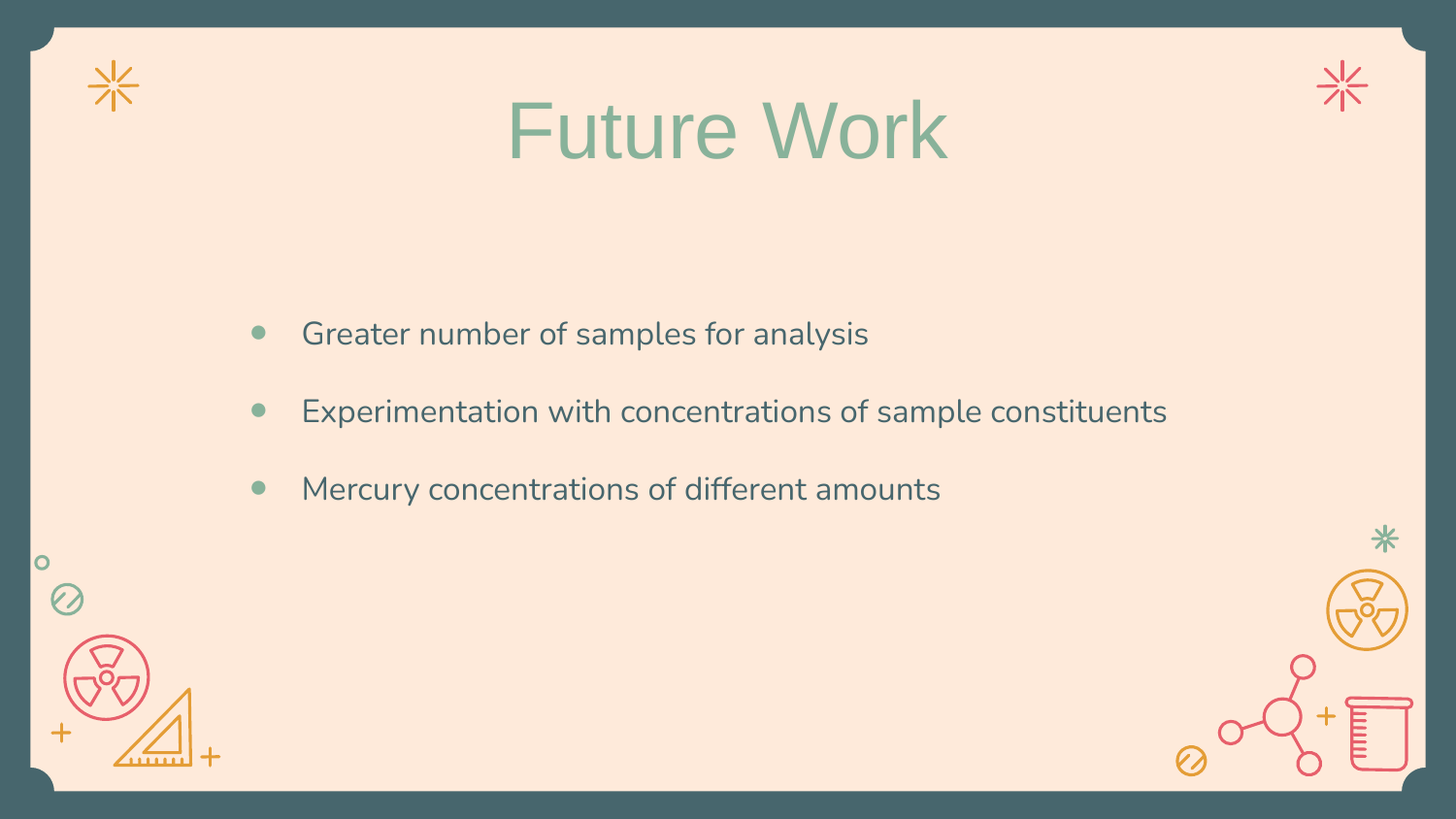

# Future Work
Greater number of samples for analysis

Experimentation with concentrations of sample constituents

Mercury concentrations of different amounts